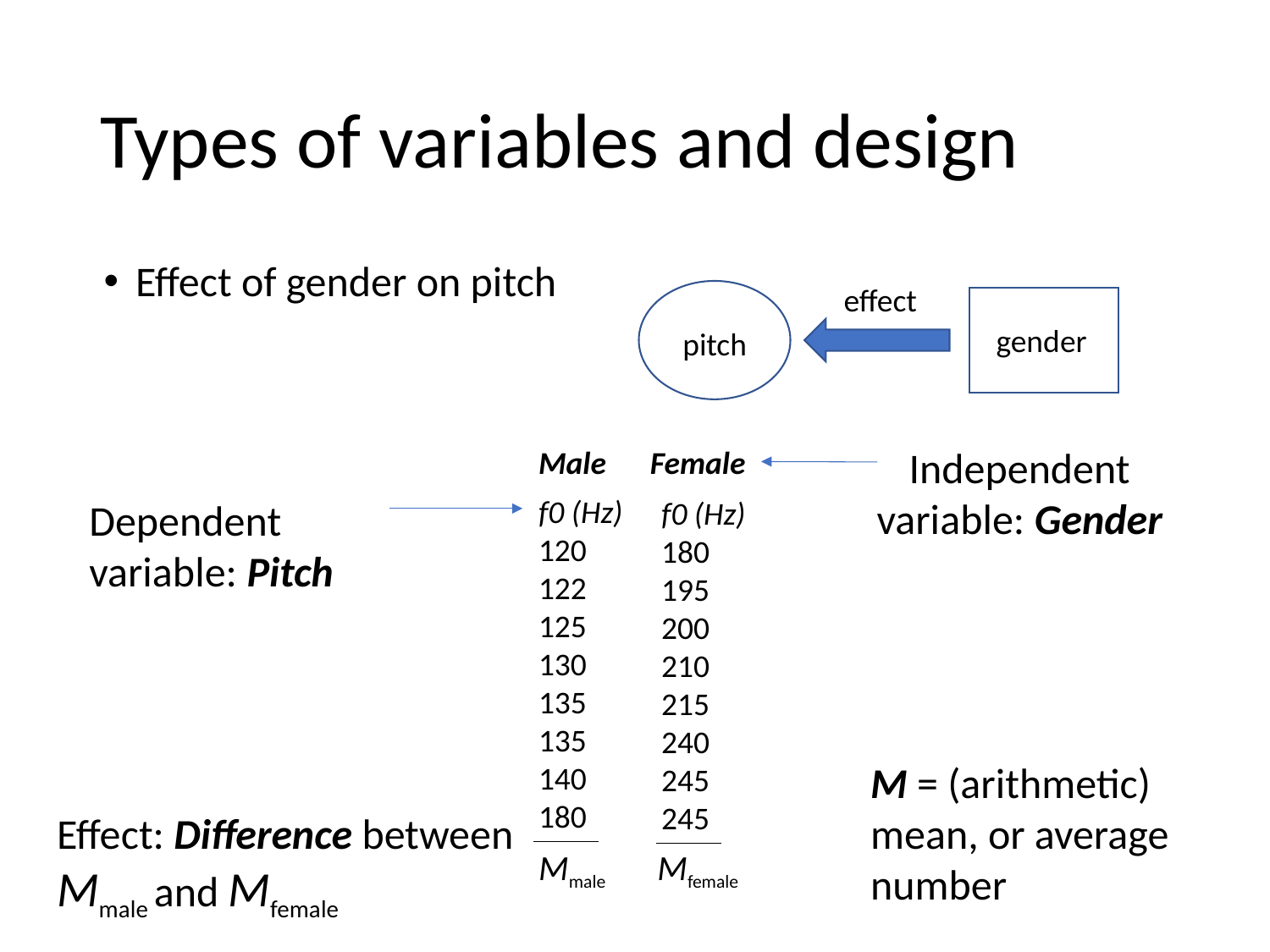

# Types of variables and design
Effect of gender on pitch
effect

gender
pitch

Independent variable: Gender
Female
Male
f0 (Hz)
120
122
125
130
135
135
140
180
f0 (Hz)
180
195
200
210
215
240
245
245
Dependent variable: Pitch
Effect: Difference between Mmale and Mfemale
M = (arithmetic) mean, or average number
Mmale
Mfemale